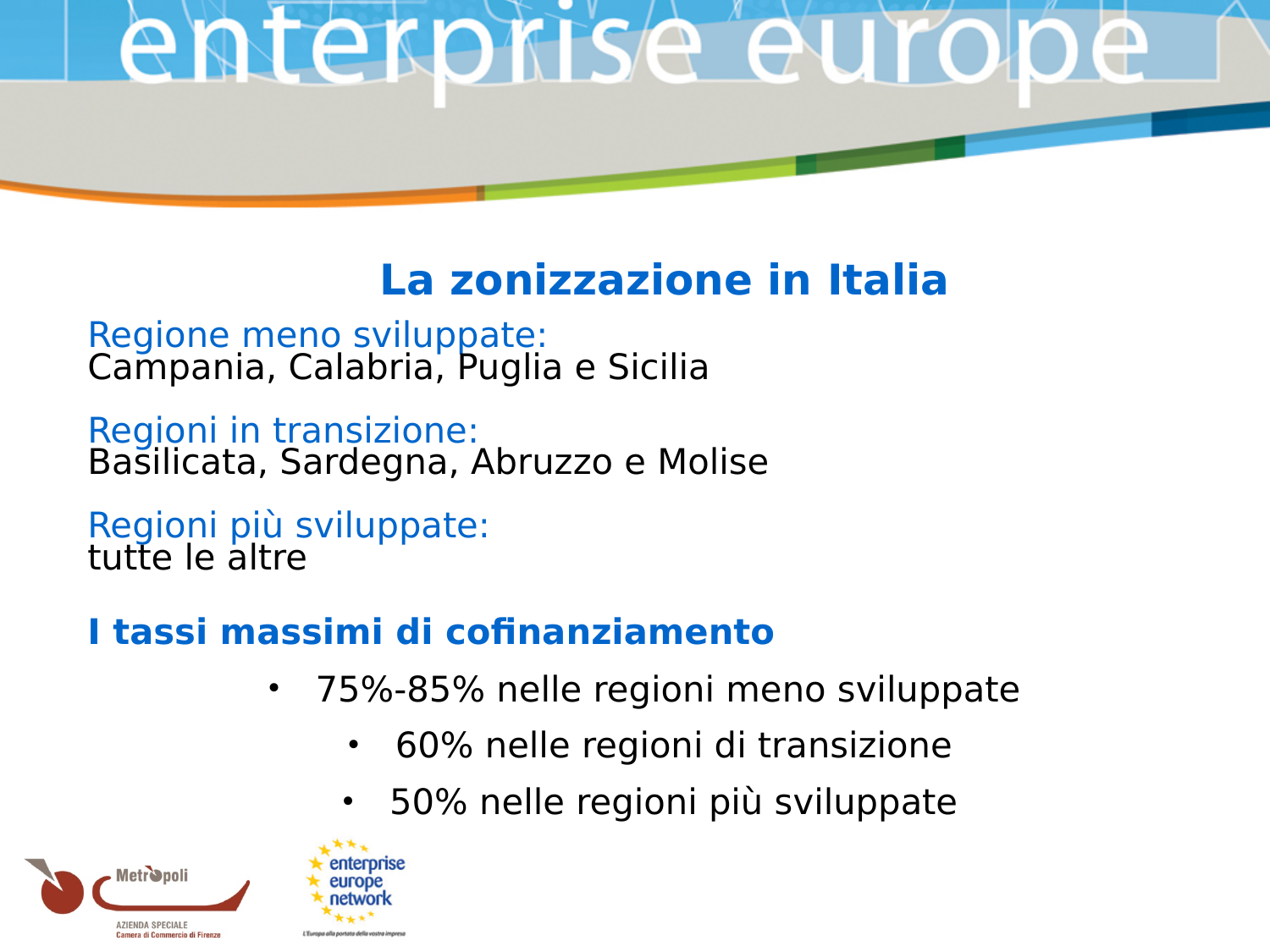

La zonizzazione in Italia
Regione meno sviluppate:
Campania, Calabria, Puglia e Sicilia

Regioni in transizione:
Basilicata, Sardegna, Abruzzo e Molise

Regioni più sviluppate:
tutte le altre

I tassi massimi di cofinanziamento
75%-85% nelle regioni meno sviluppate
60% nelle regioni di transizione
50% nelle regioni più sviluppate